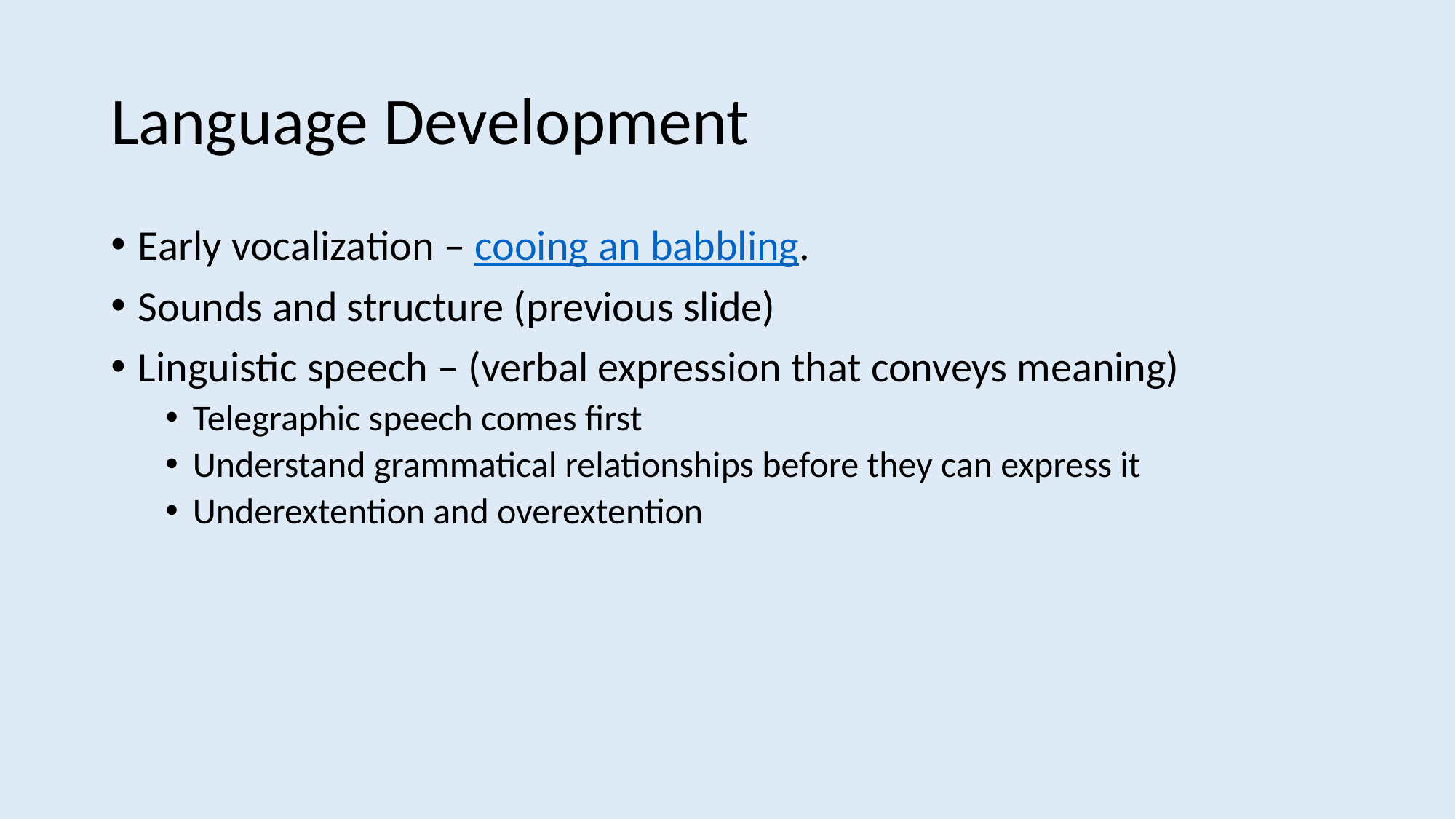

# Language Development
Early vocalization – cooing an babbling.
Sounds and structure (previous slide)
Linguistic speech – (verbal expression that conveys meaning)
Telegraphic speech comes first
Understand grammatical relationships before they can express it
Underextention and overextention